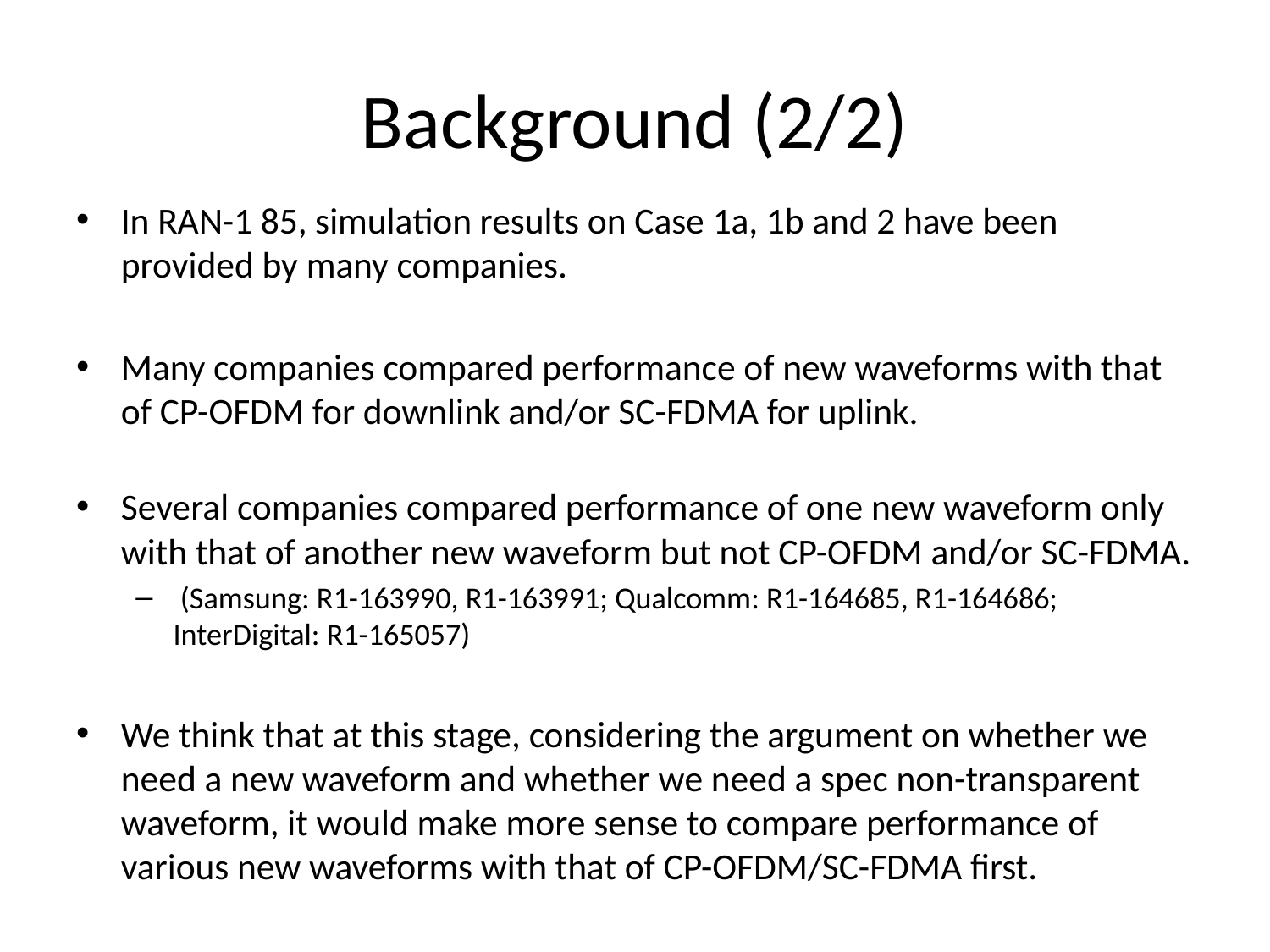

# Background (2/2)
In RAN-1 85, simulation results on Case 1a, 1b and 2 have been provided by many companies.

Many companies compared performance of new waveforms with that of CP-OFDM for downlink and/or SC-FDMA for uplink.
Several companies compared performance of one new waveform only with that of another new waveform but not CP-OFDM and/or SC-FDMA.
 (Samsung: R1-163990, R1-163991; Qualcomm: R1-164685, R1-164686; InterDigital: R1-165057)

We think that at this stage, considering the argument on whether we need a new waveform and whether we need a spec non-transparent waveform, it would make more sense to compare performance of various new waveforms with that of CP-OFDM/SC-FDMA first.